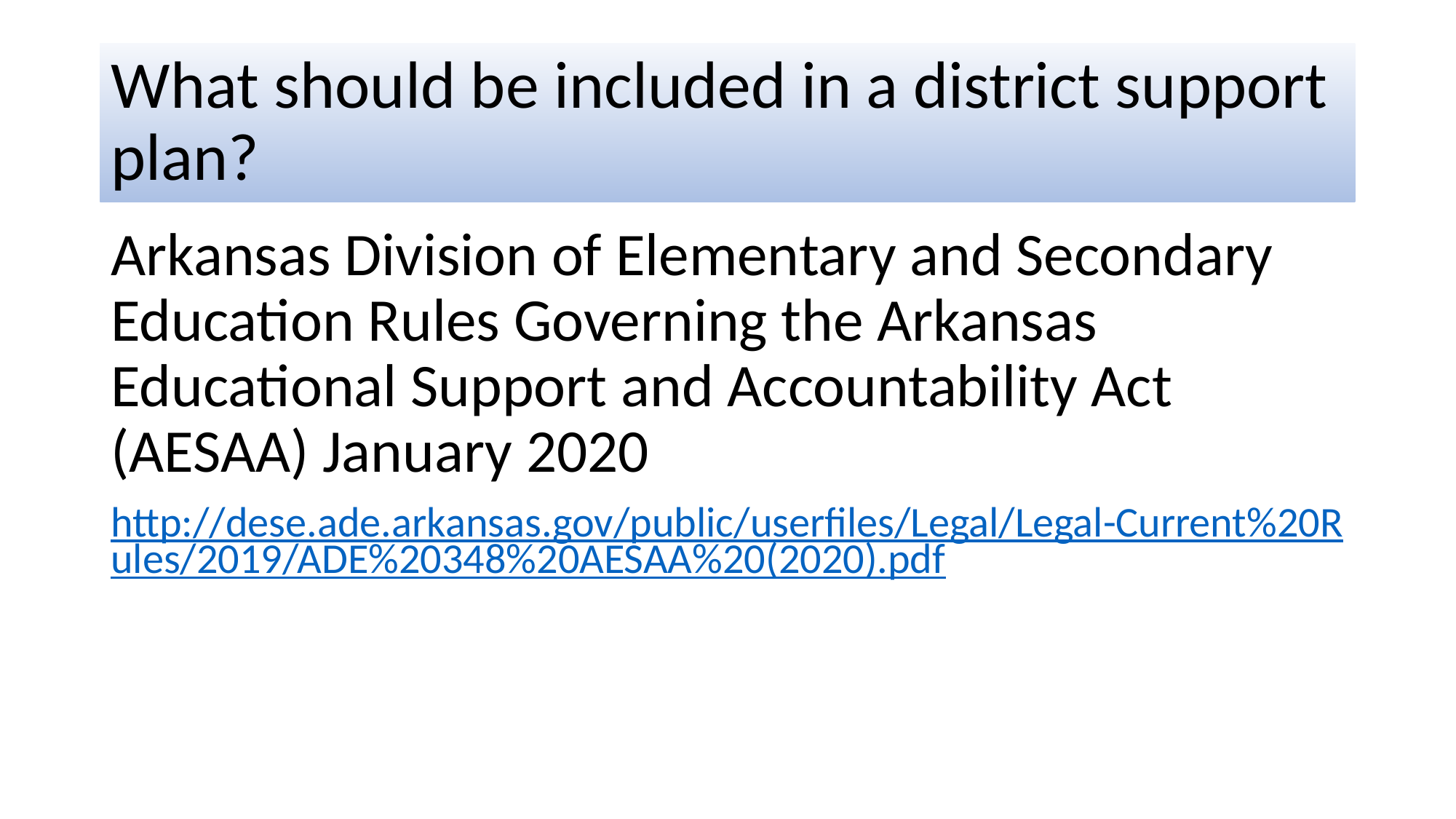

# What should be included in a district support plan?
Arkansas Division of Elementary and Secondary Education Rules Governing the Arkansas Educational Support and Accountability Act (AESAA) January 2020
http://dese.ade.arkansas.gov/public/userfiles/Legal/Legal-Current%20Rules/2019/ADE%20348%20AESAA%20(2020).pdf